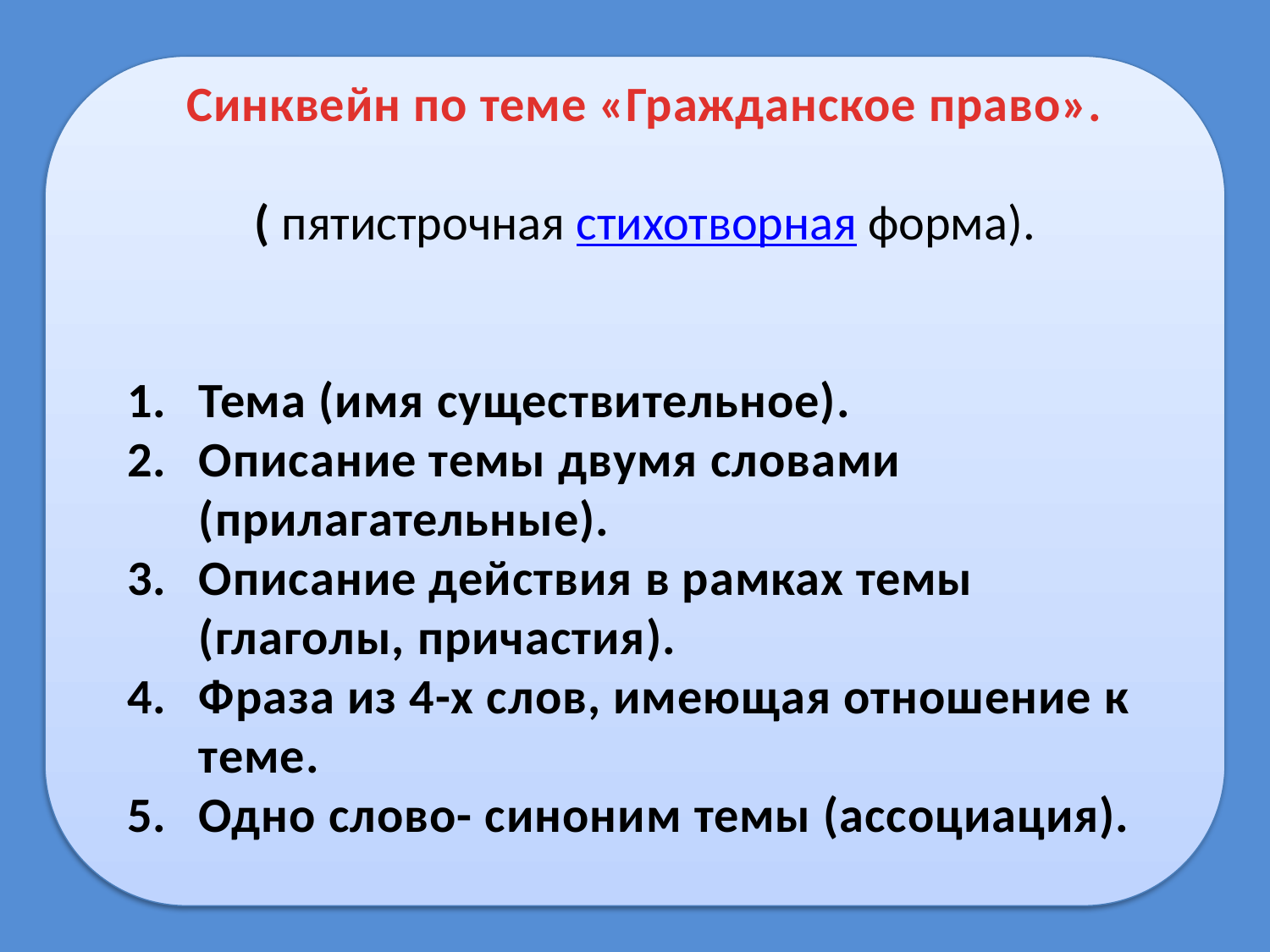

Синквейн по теме «Гражданское право».

( пятистрочная стихотворная форма).

Тема (имя существительное).
Описание темы двумя словами (прилагательные).
Описание действия в рамках темы (глаголы, причастия).
Фраза из 4-х слов, имеющая отношение к теме.
Одно слово- синоним темы (ассоциация).